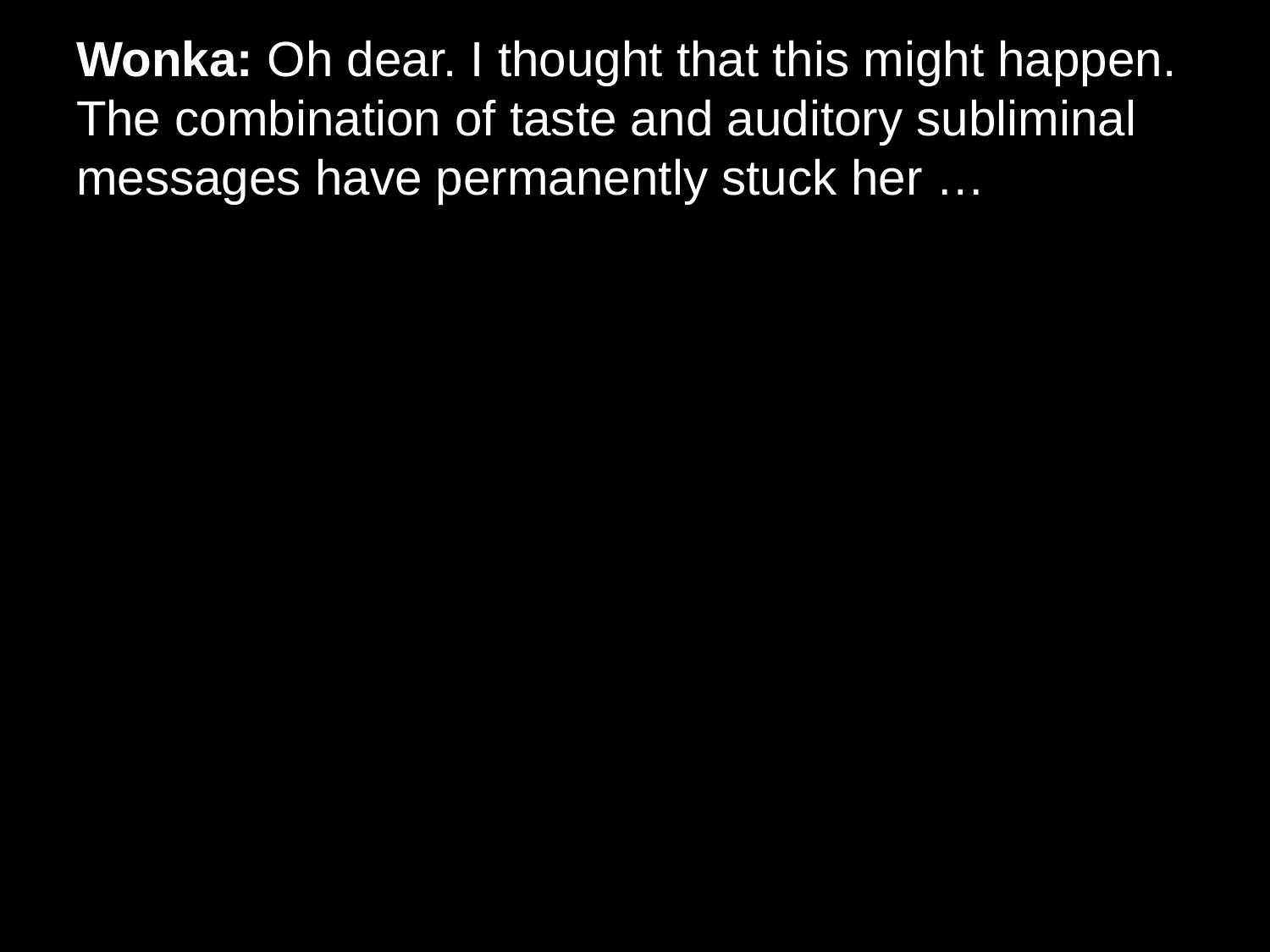

# Wonka: Oh dear. I thought that this might happen.  The combination of taste and auditory subliminal messages have permanently stuck her …